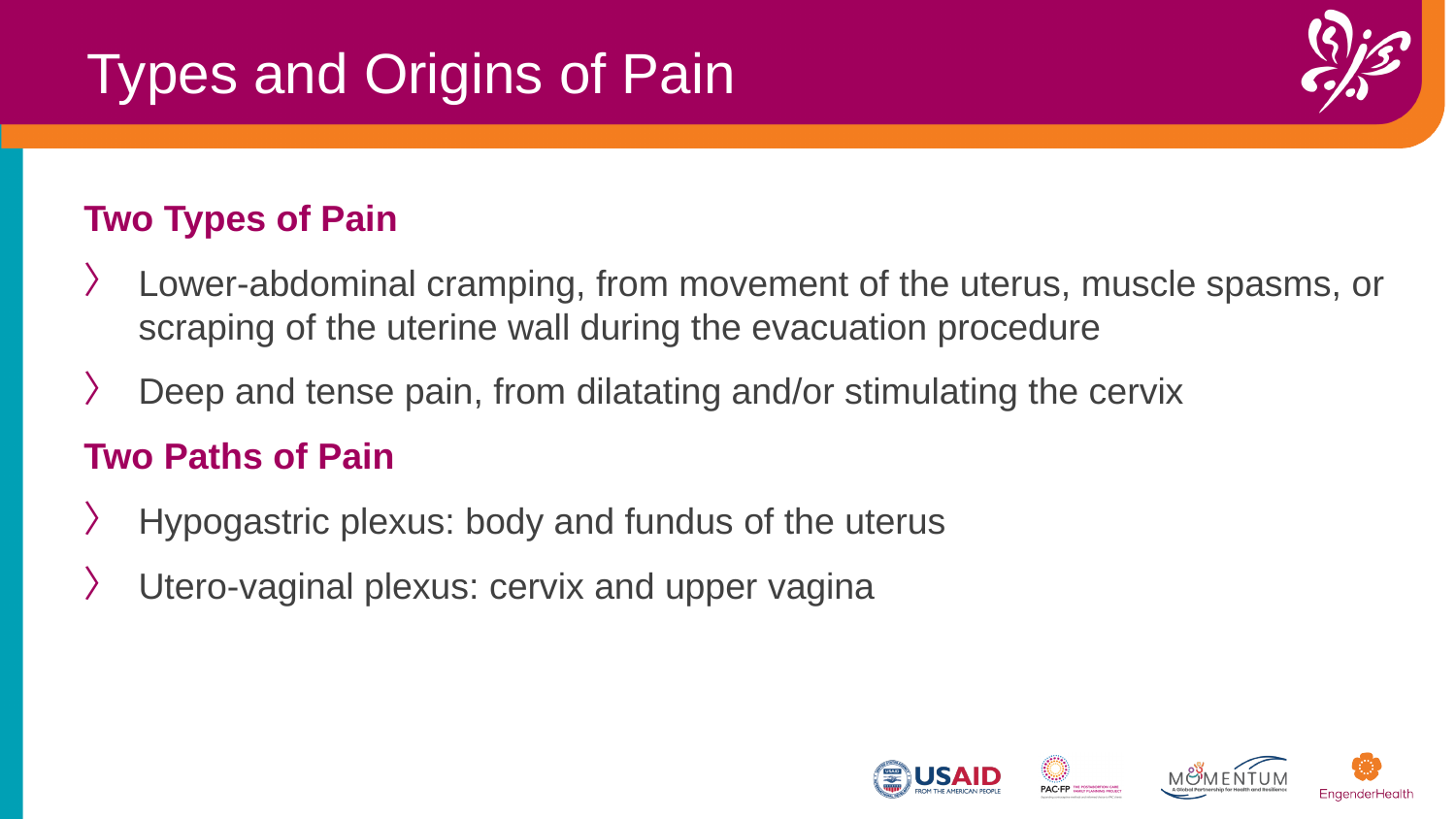

Types and Origins of Pain
Two Types of Pain
Lower-abdominal cramping, from movement of the uterus, muscle spasms, or scraping of the uterine wall during the evacuation procedure
Deep and tense pain, from dilatating and/or stimulating the cervix
Two Paths of Pain
Hypogastric plexus: body and fundus of the uterus
Utero-vaginal plexus: cervix and upper vagina